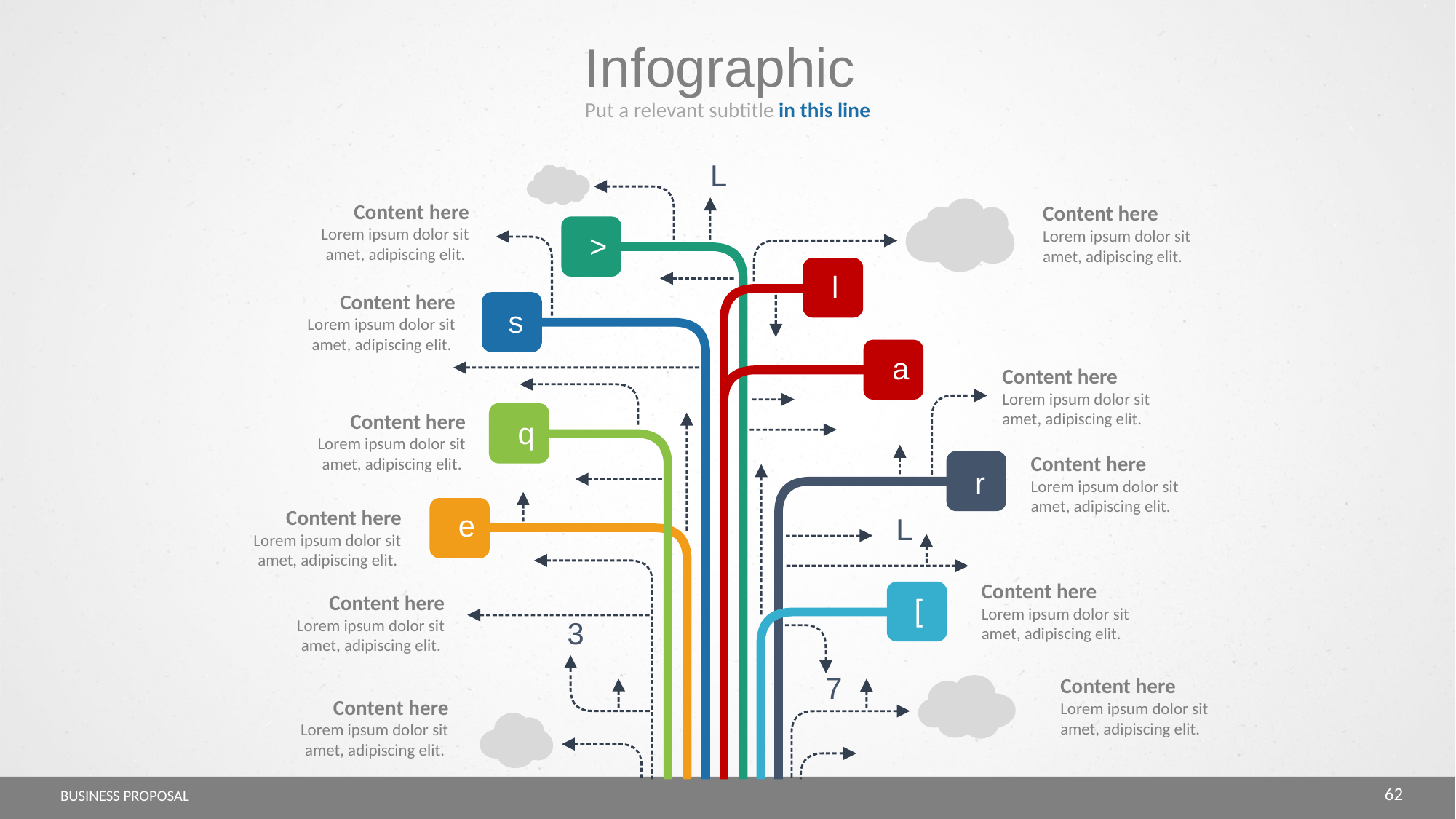

Infographic
Put a relevant subtitle in this line
L

Content here
Lorem ipsum dolor sit amet, adipiscing elit.
Content here
Lorem ipsum dolor sit amet, adipiscing elit.
>
l
Content here
Lorem ipsum dolor sit amet, adipiscing elit.
s
a
Content here
Lorem ipsum dolor sit amet, adipiscing elit.
Content here
Lorem ipsum dolor sit amet, adipiscing elit.
q
Content here
Lorem ipsum dolor sit amet, adipiscing elit.
r
Content here
Lorem ipsum dolor sit amet, adipiscing elit.
e
L
Content here
Lorem ipsum dolor sit amet, adipiscing elit.
Content here
Lorem ipsum dolor sit amet, adipiscing elit.
[
3
Content here
Lorem ipsum dolor sit amet, adipiscing elit.
7
Content here
Lorem ipsum dolor sit amet, adipiscing elit.

62
BUSINESS PROPOSAL